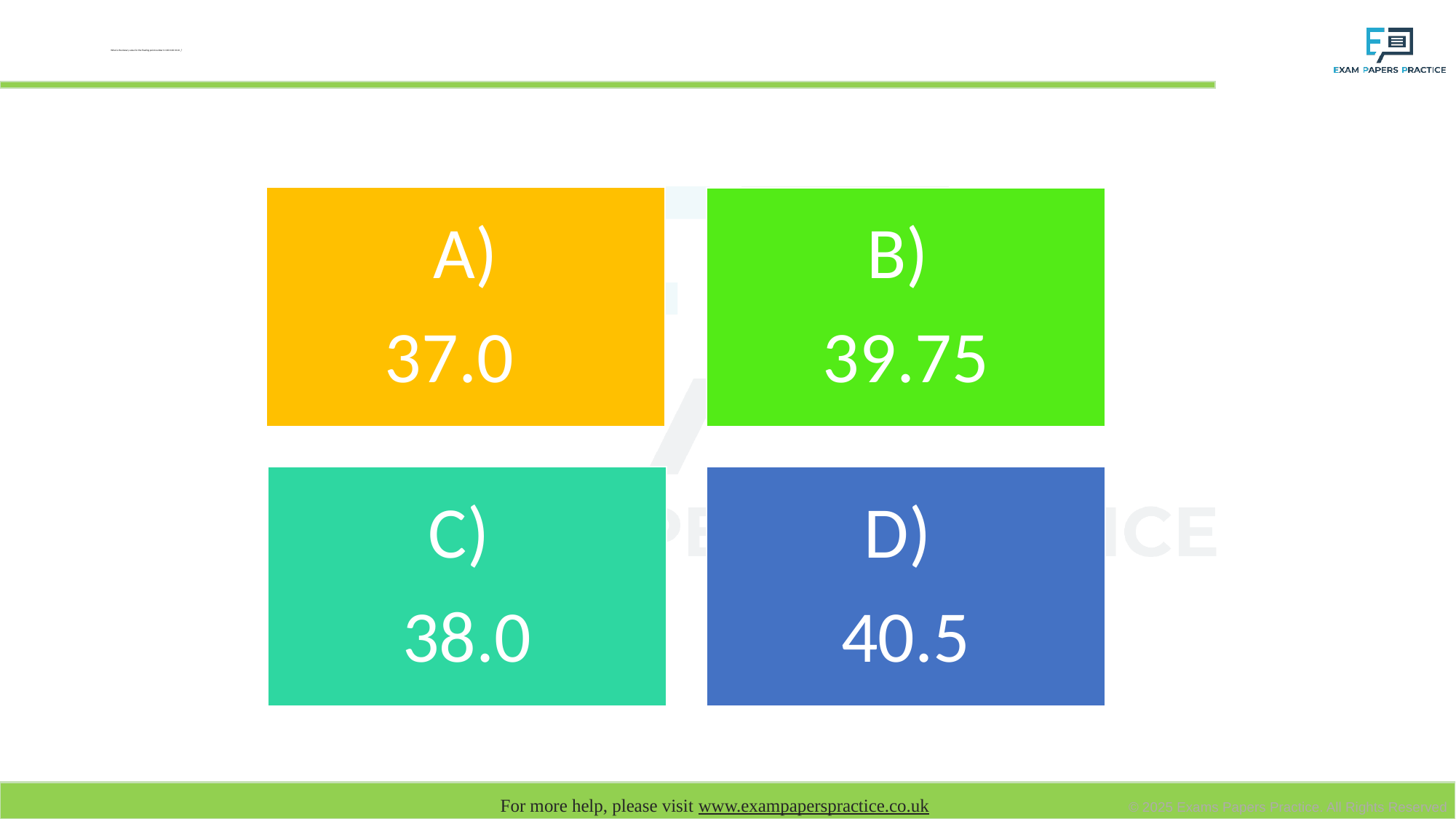

# What is the denary value for the floating point number 0.1001100 01102?
A)
37.0
B)
39.75
C)
38.0
D)
40.5